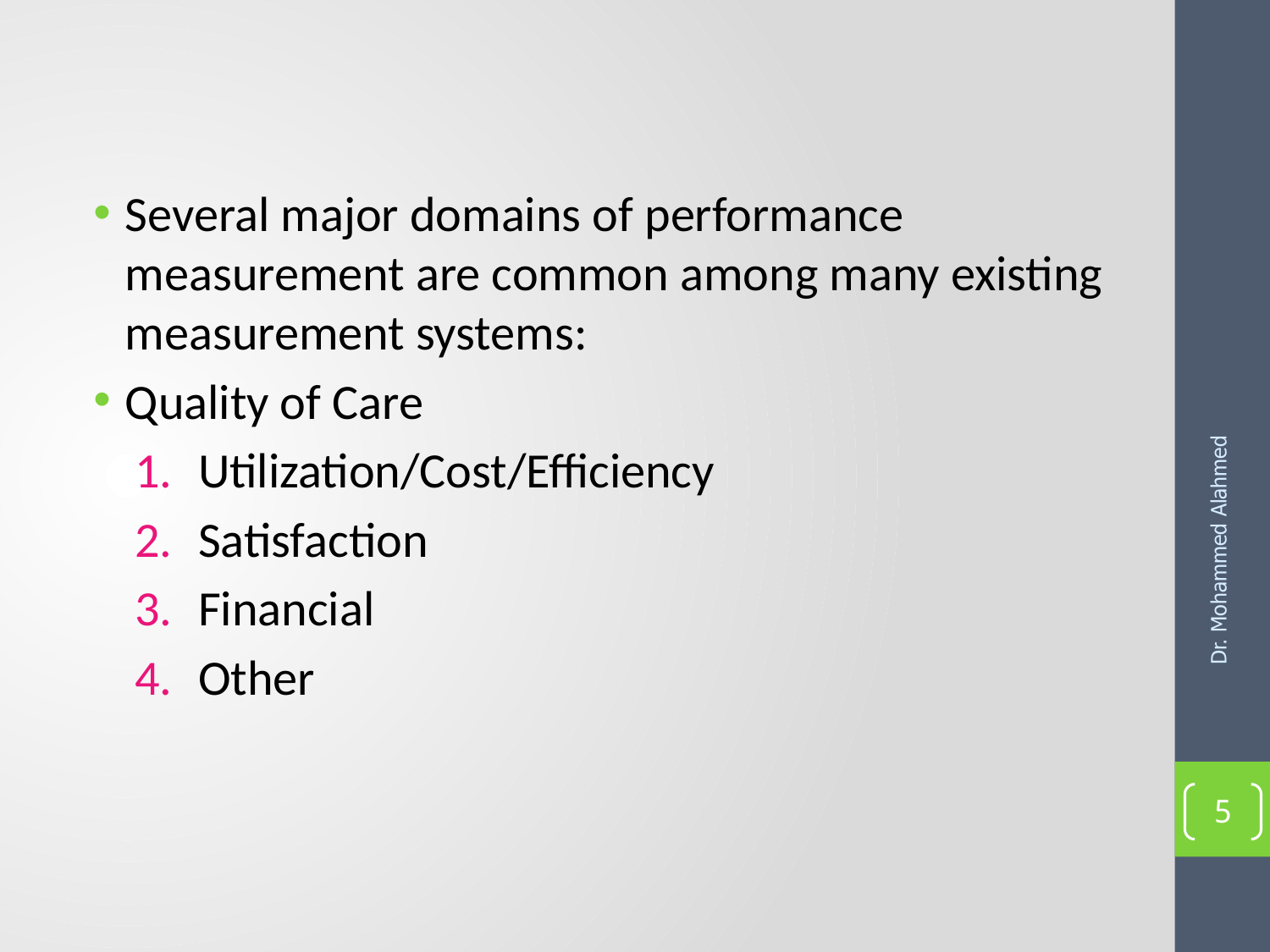

Several major domains of performance measurement are common among many existing measurement systems:
Quality of Care
Utilization/Cost/Efficiency
Satisfaction
Financial
Other

Dr. Mohammed Alahmed
5